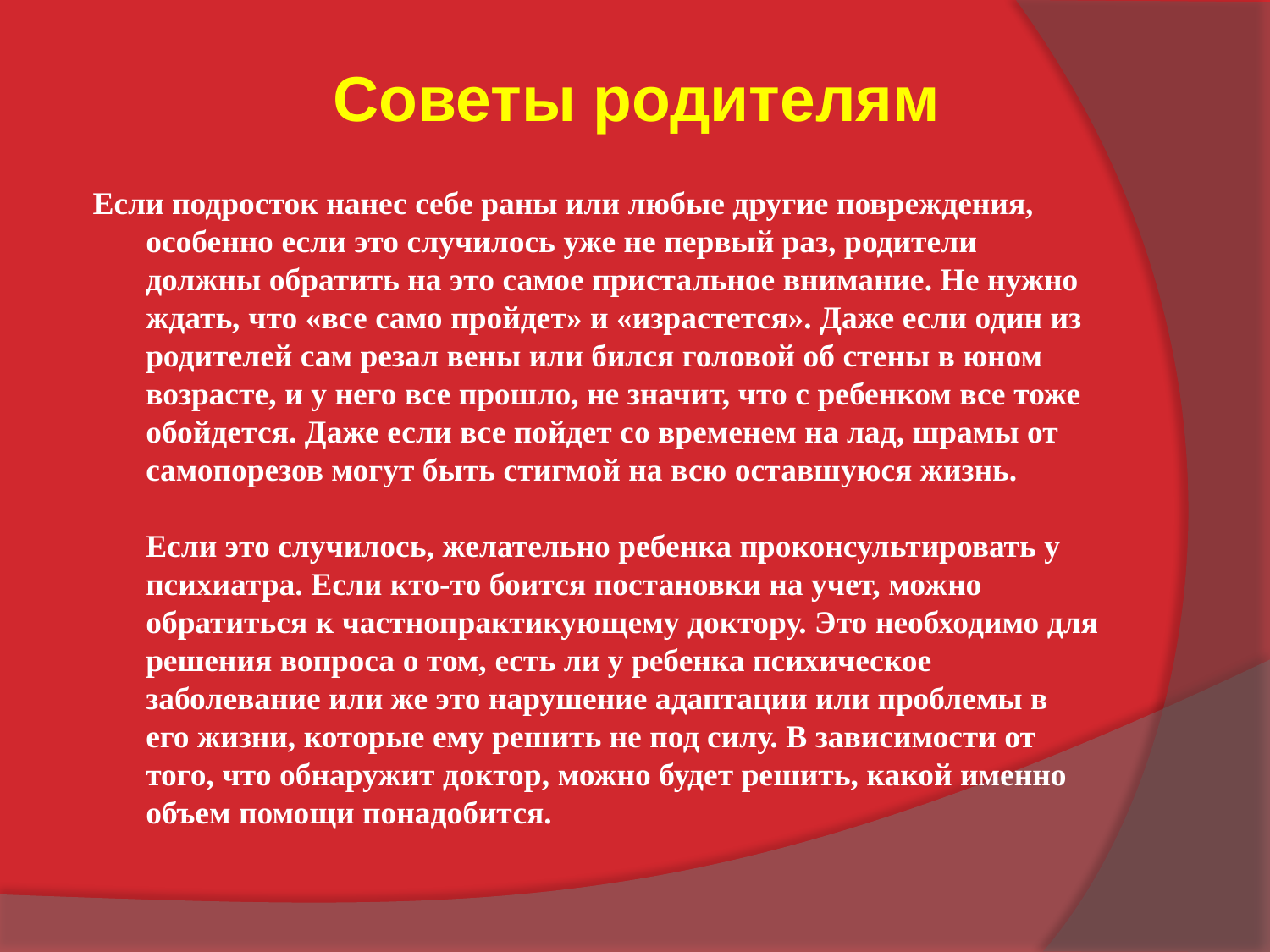

# Советы родителям
Если подросток нанес себе раны или любые другие повреждения, особенно если это случилось уже не первый раз, родители должны обратить на это самое пристальное внимание. Не нужно ждать, что «все само пройдет» и «израстется». Даже если один из родителей сам резал вены или бился головой об стены в юном возрасте, и у него все прошло, не значит, что с ребенком все тоже обойдется. Даже если все пойдет со временем на лад, шрамы от самопорезов могут быть стигмой на всю оставшуюся жизнь.
Если это случилось, желательно ребенка проконсультировать у психиатра. Если кто-то боится постановки на учет, можно обратиться к частнопрактикующему доктору. Это необходимо для решения вопроса о том, есть ли у ребенка психическое заболевание или же это нарушение адаптации или проблемы в его жизни, которые ему решить не под силу. В зависимости от того, что обнаружит доктор, можно будет решить, какой именно объем помощи понадобится.